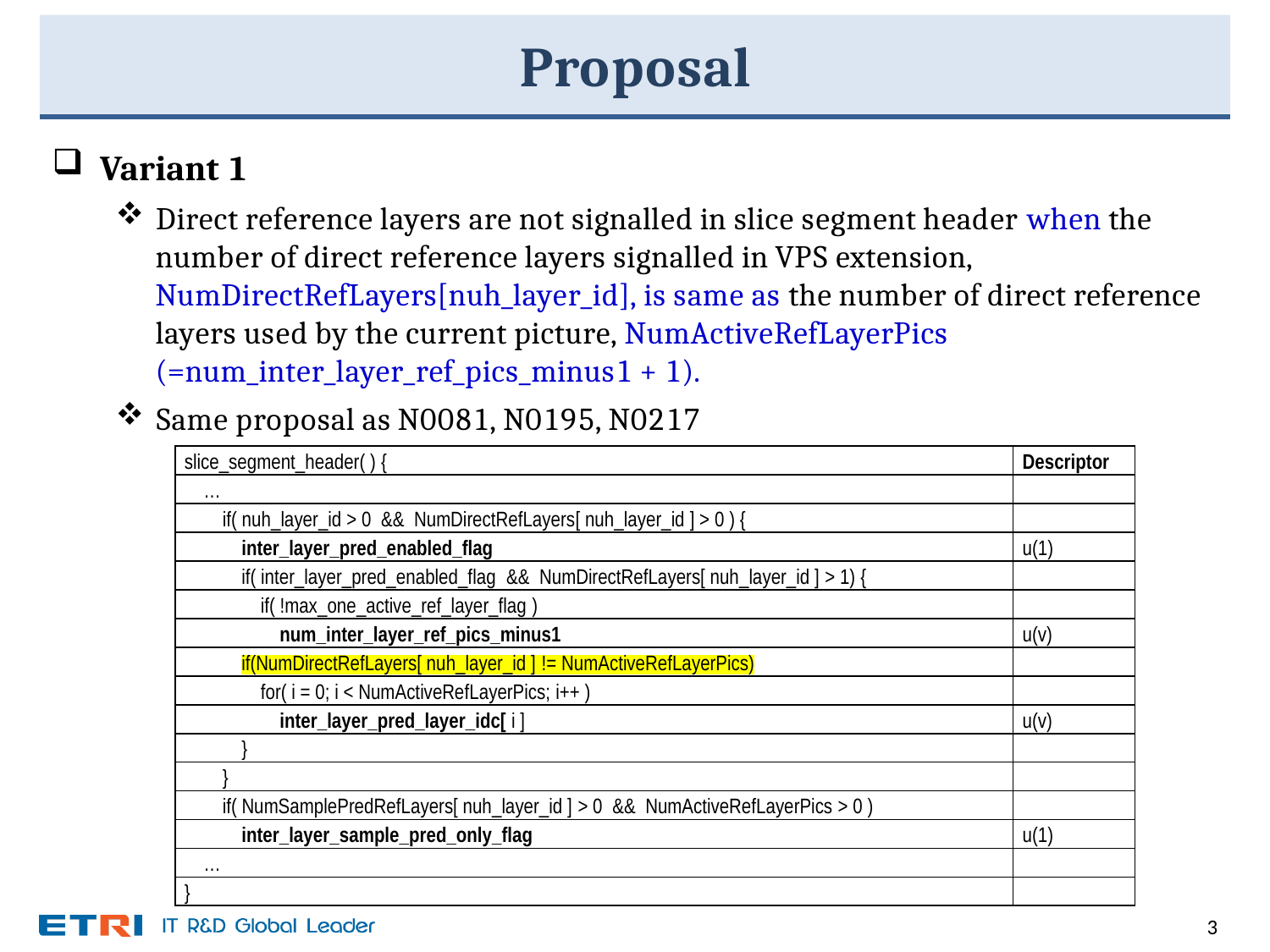

# Proposal
Variant 1
Direct reference layers are not signalled in slice segment header when the number of direct reference layers signalled in VPS extension, NumDirectRefLayers[nuh_layer_id], is same as the number of direct reference layers used by the current picture, NumActiveRefLayerPics (=num_inter_layer_ref_pics_minus1 + 1).
Same proposal as N0081, N0195, N0217

| slice\_segment\_header( ) { | Descriptor |
| --- | --- |
| … |  |
| if( nuh\_layer\_id > 0 && NumDirectRefLayers[ nuh\_layer\_id ] > 0 ) { |  |
| inter\_layer\_pred\_enabled\_flag | u(1) |
| if( inter\_layer\_pred\_enabled\_flag && NumDirectRefLayers[ nuh\_layer\_id ] > 1) { |  |
| if( !max\_one\_active\_ref\_layer\_flag ) |  |
| num\_inter\_layer\_ref\_pics\_minus1 | u(v) |
| if(NumDirectRefLayers[ nuh\_layer\_id ] != NumActiveRefLayerPics) |  |
| for( i = 0; i < NumActiveRefLayerPics; i++ ) |  |
| inter\_layer\_pred\_layer\_idc[ i ] | u(v) |
| } |  |
| } |  |
| if( NumSamplePredRefLayers[ nuh\_layer\_id ] > 0 && NumActiveRefLayerPics > 0 ) |  |
| inter\_layer\_sample\_pred\_only\_flag | u(1) |
| … |  |
| } |  |
3